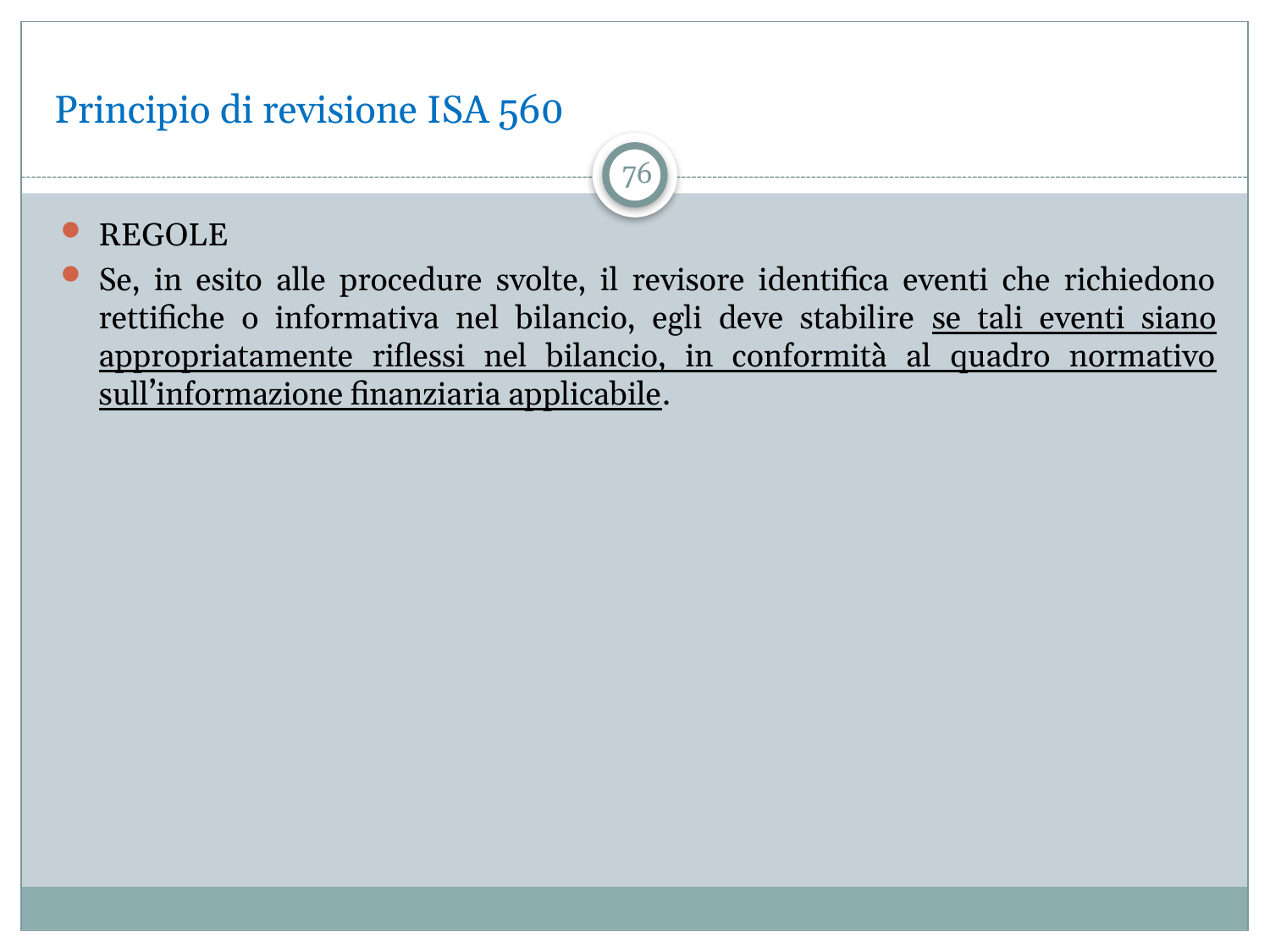

# Principio di revisione ISA 560
76
REGOLE
Se, in esito alle procedure svolte, il revisore identifica eventi che richiedono rettifiche o informativa nel bilancio, egli deve stabilire se tali eventi siano appropriatamente riflessi nel bilancio, in conformità al quadro normativo sull’informazione finanziaria applicabile.